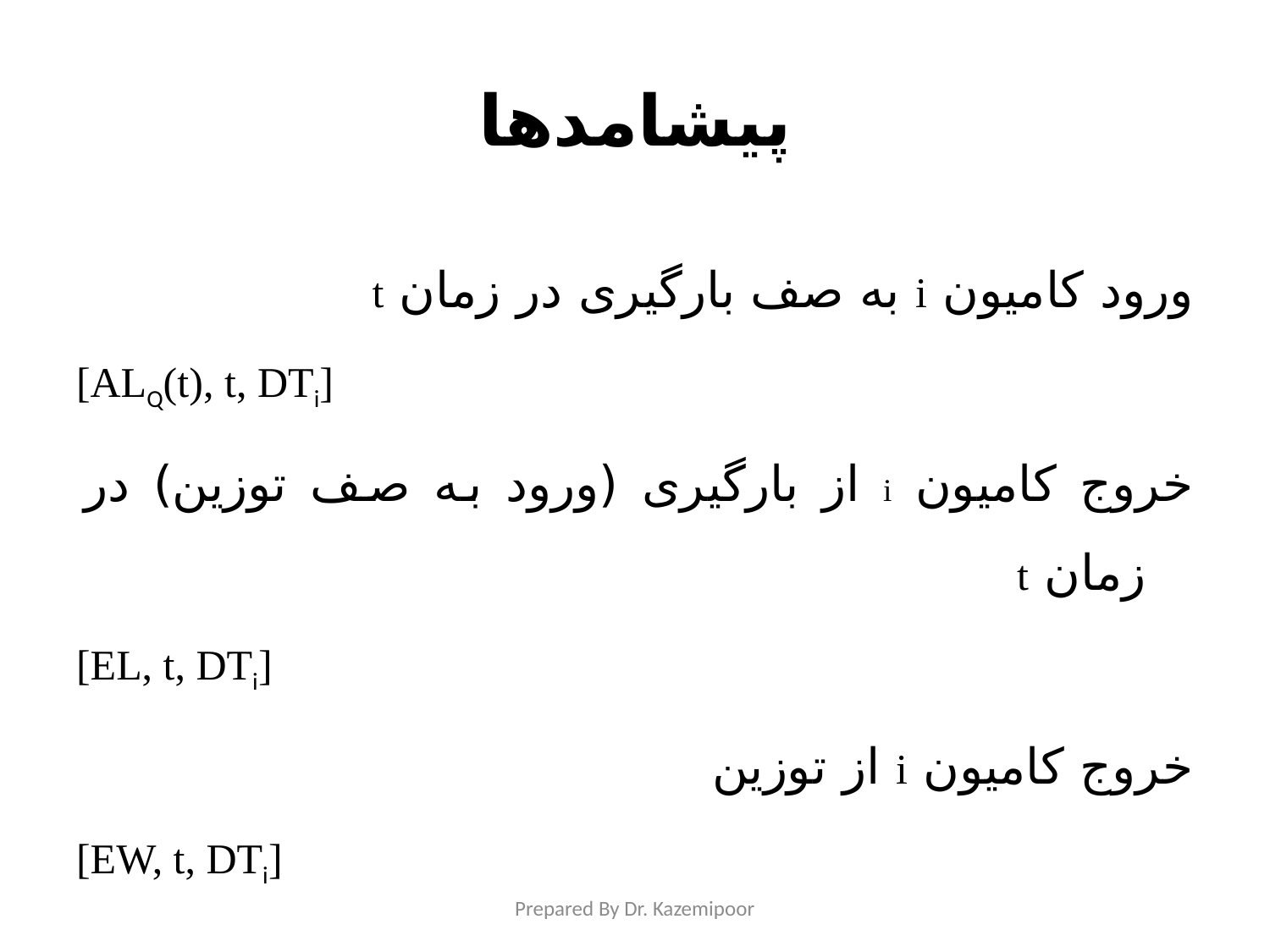

# پیشامدها
ورود کامیون i به صف بارگیری در زمان t
[ALQ(t), t, DTi]
خروج کامیون i از بارگیری (ورود به صف توزین) در زمان t
[EL, t, DTi]
خروج کامیون i از توزین
[EW, t, DTi]
Prepared By Dr. Kazemipoor